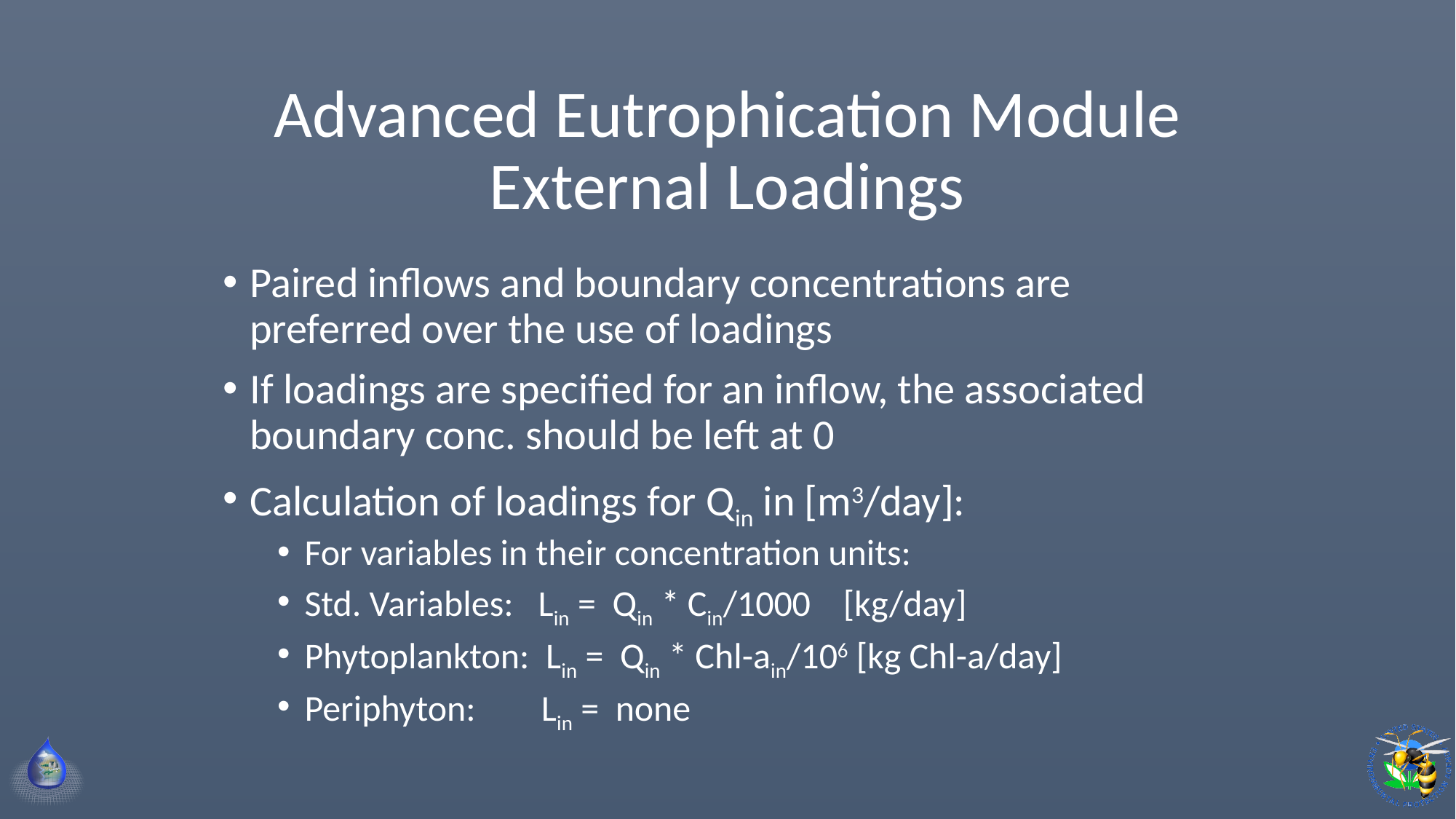

# Advanced Eutrophication Module External Loadings
Paired inflows and boundary concentrations are preferred over the use of loadings
If loadings are specified for an inflow, the associated boundary conc. should be left at 0
Calculation of loadings for Qin in [m3/day]:
For variables in their concentration units:
Std. Variables:   Lin =  Qin * Cin/1000    [kg/day]
Phytoplankton:  Lin =  Qin * Chl-ain/106 [kg Chl-a/day]
Periphyton:        Lin =  none